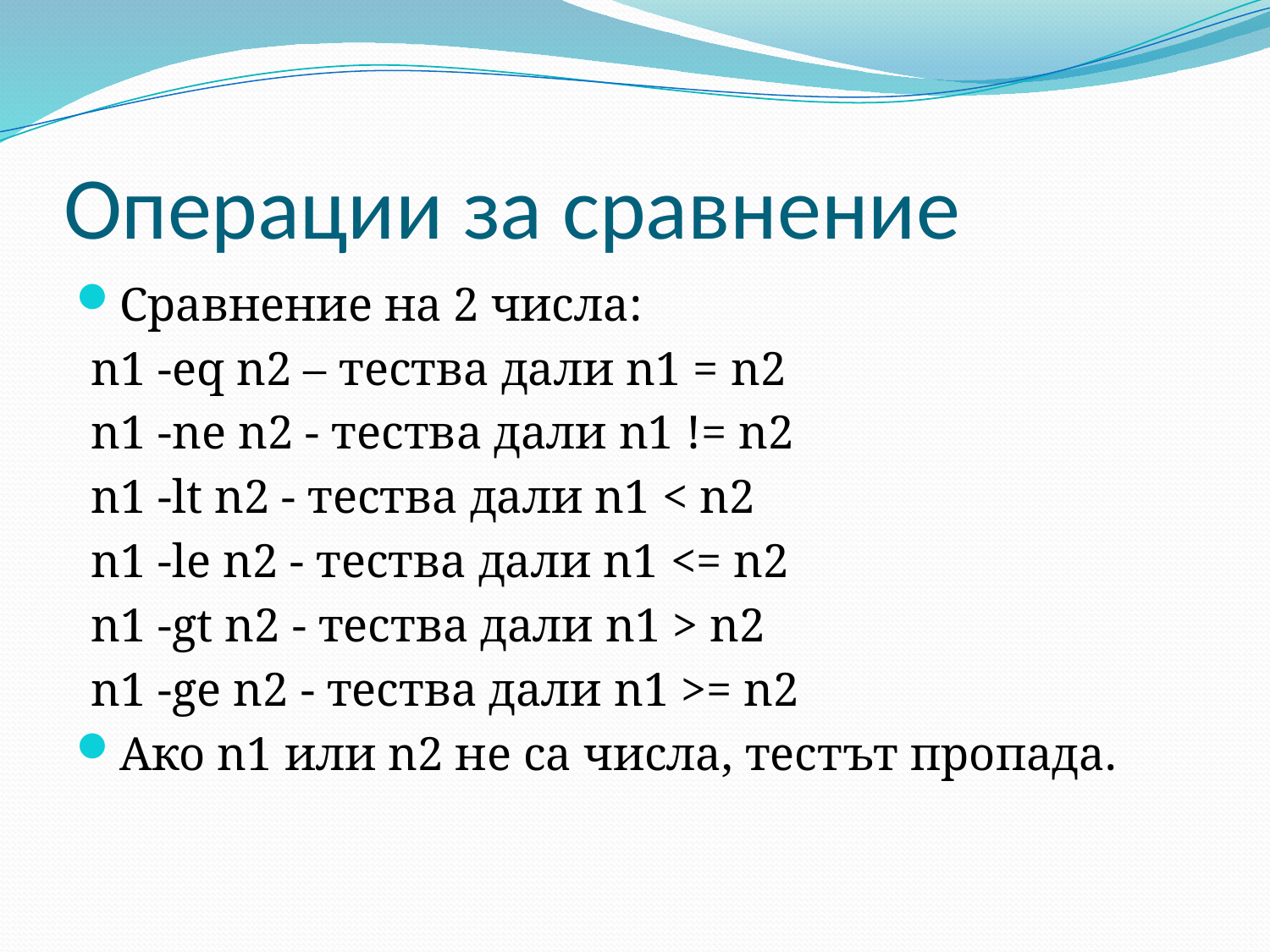

# Операции за сравнение
Сравнение на 2 числа:
n1 -eq n2 – тества дали n1 = n2
n1 -ne n2 - тества дали n1 != n2
n1 -lt n2 - тества дали n1 < n2
n1 -le n2 - тества дали n1 <= n2
n1 -gt n2 - тества дали n1 > n2
n1 -ge n2 - тества дали n1 >= n2
Ако n1 или n2 не са числа, тестът пропада.